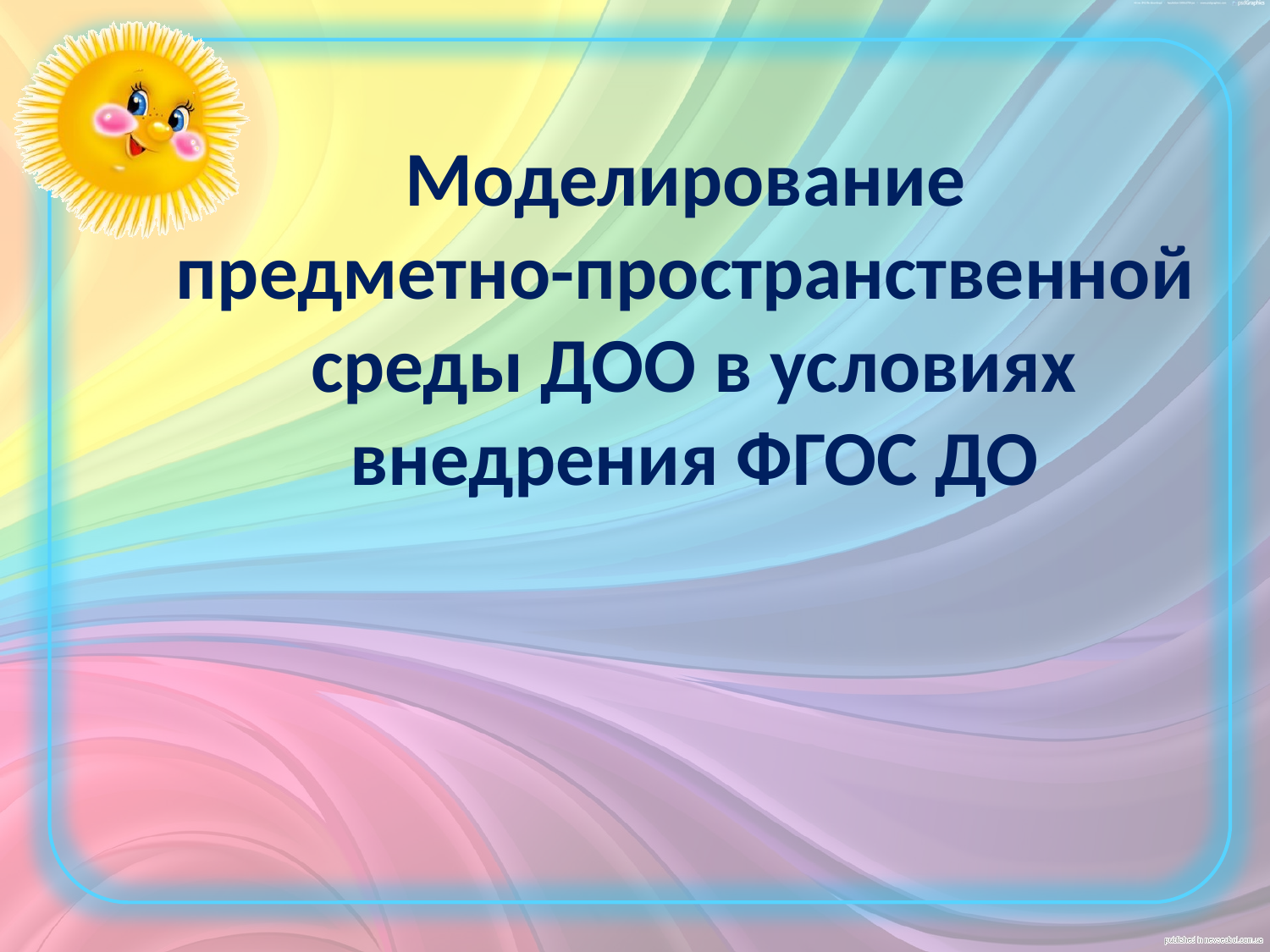

# Моделирование предметно-пространственной среды ДОО в условиях внедрения ФГОС ДО